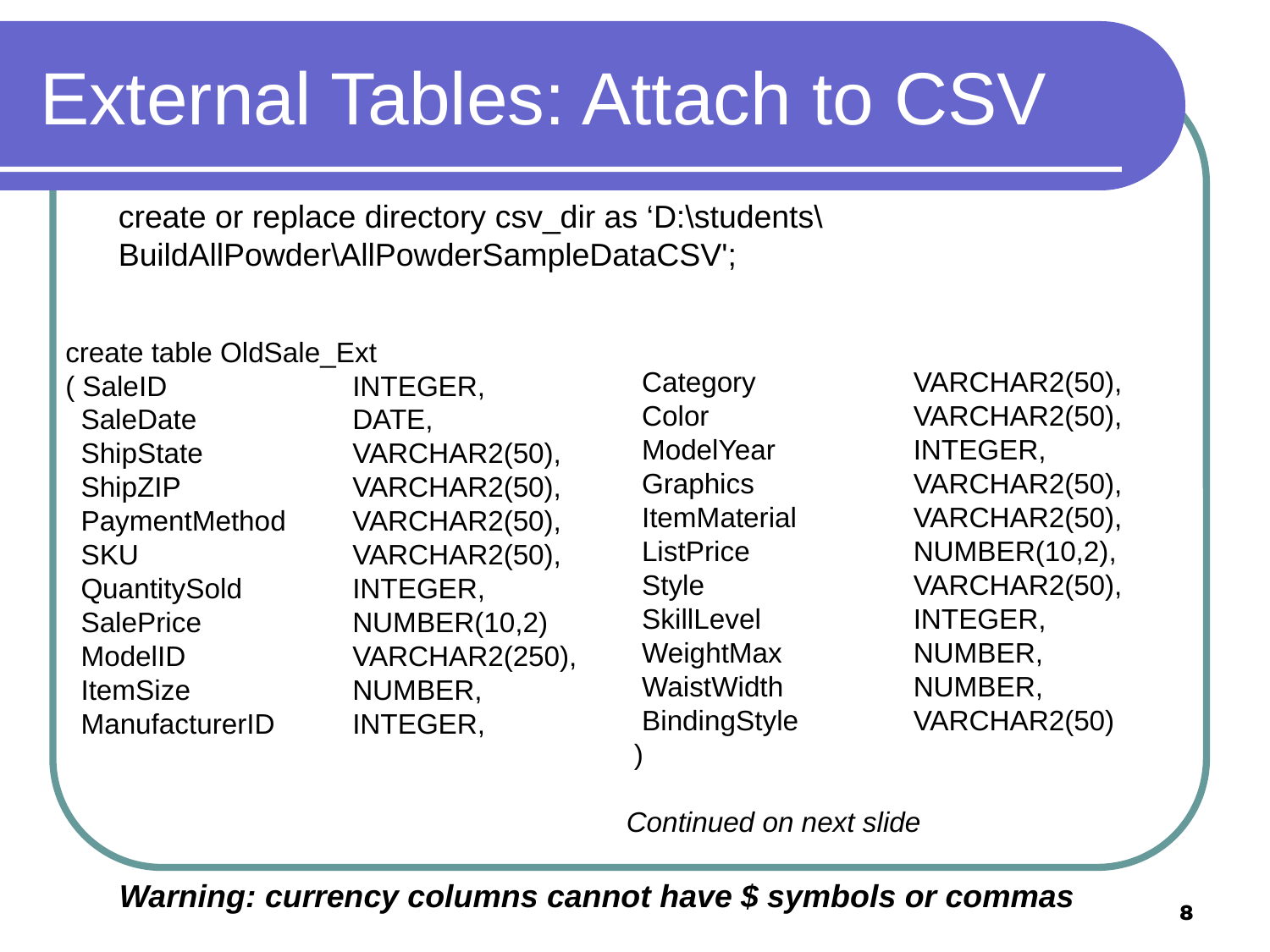

# External Tables: Attach to CSV
create or replace directory csv_dir as ‘D:\students\BuildAllPowder\AllPowderSampleDataCSV';
create table OldSale_Ext
( SaleID	INTEGER,
  SaleDate	DATE,
  ShipState	VARCHAR2(50),
  ShipZIP	VARCHAR2(50),
  PaymentMethod	VARCHAR2(50),
  SKU	VARCHAR2(50),
  QuantitySold	INTEGER,
  SalePrice	NUMBER(10,2)
  ModelID	VARCHAR2(250),
  ItemSize	NUMBER,
  ManufacturerID	INTEGER,
  Category	VARCHAR2(50),
  Color	VARCHAR2(50),
  ModelYear	INTEGER,
  Graphics	VARCHAR2(50),
  ItemMaterial	VARCHAR2(50),
  ListPrice	NUMBER(10,2),
  Style	VARCHAR2(50),
  SkillLevel	INTEGER,
  WeightMax	NUMBER,
  WaistWidth	NUMBER,
  BindingStyle	VARCHAR2(50)
 )

Continued on next slide
8
Warning: currency columns cannot have $ symbols or commas